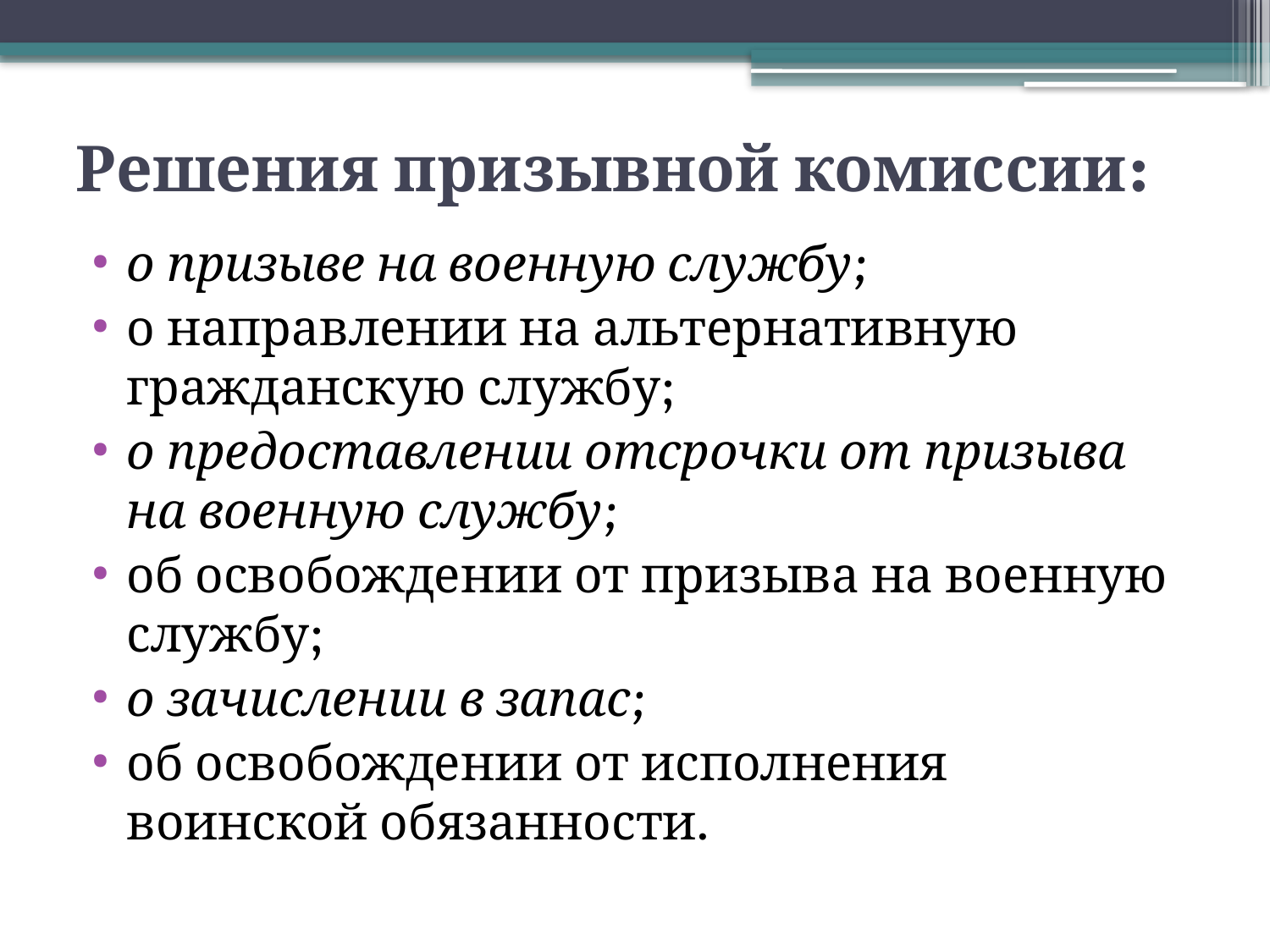

# Решения призывной комиссии:
о призыве на военную службу;
о направлении на альтернативную гражданскую службу;
о предоставлении отсрочки от призыва на военную службу;
об освобождении от призыва на военную службу;
о зачислении в запас;
об освобождении от исполнения воинской обязанности.